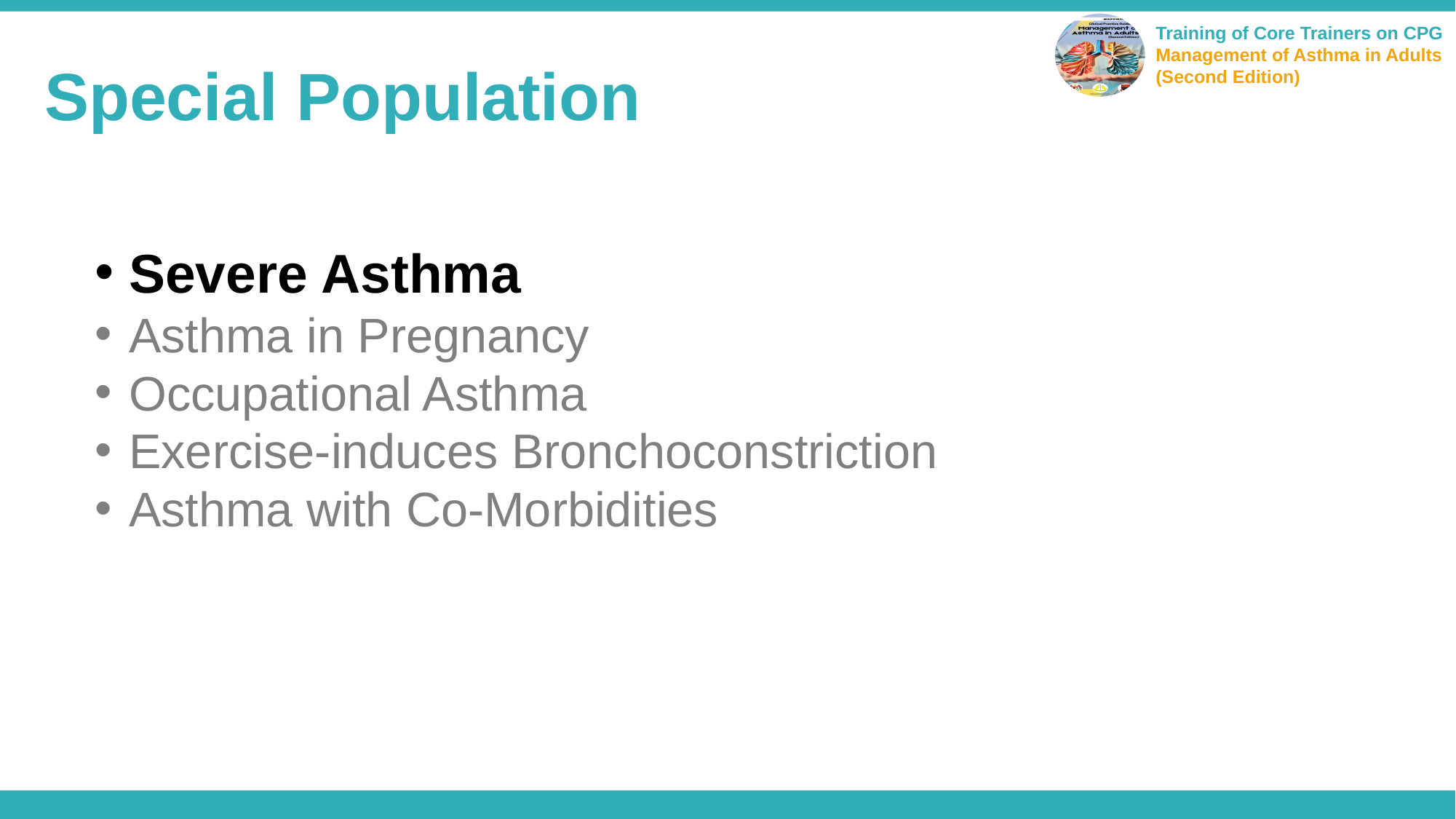

Special Population
Severe Asthma
Asthma in Pregnancy
Occupational Asthma
Exercise-induces Bronchoconstriction
Asthma with Co-Morbidities